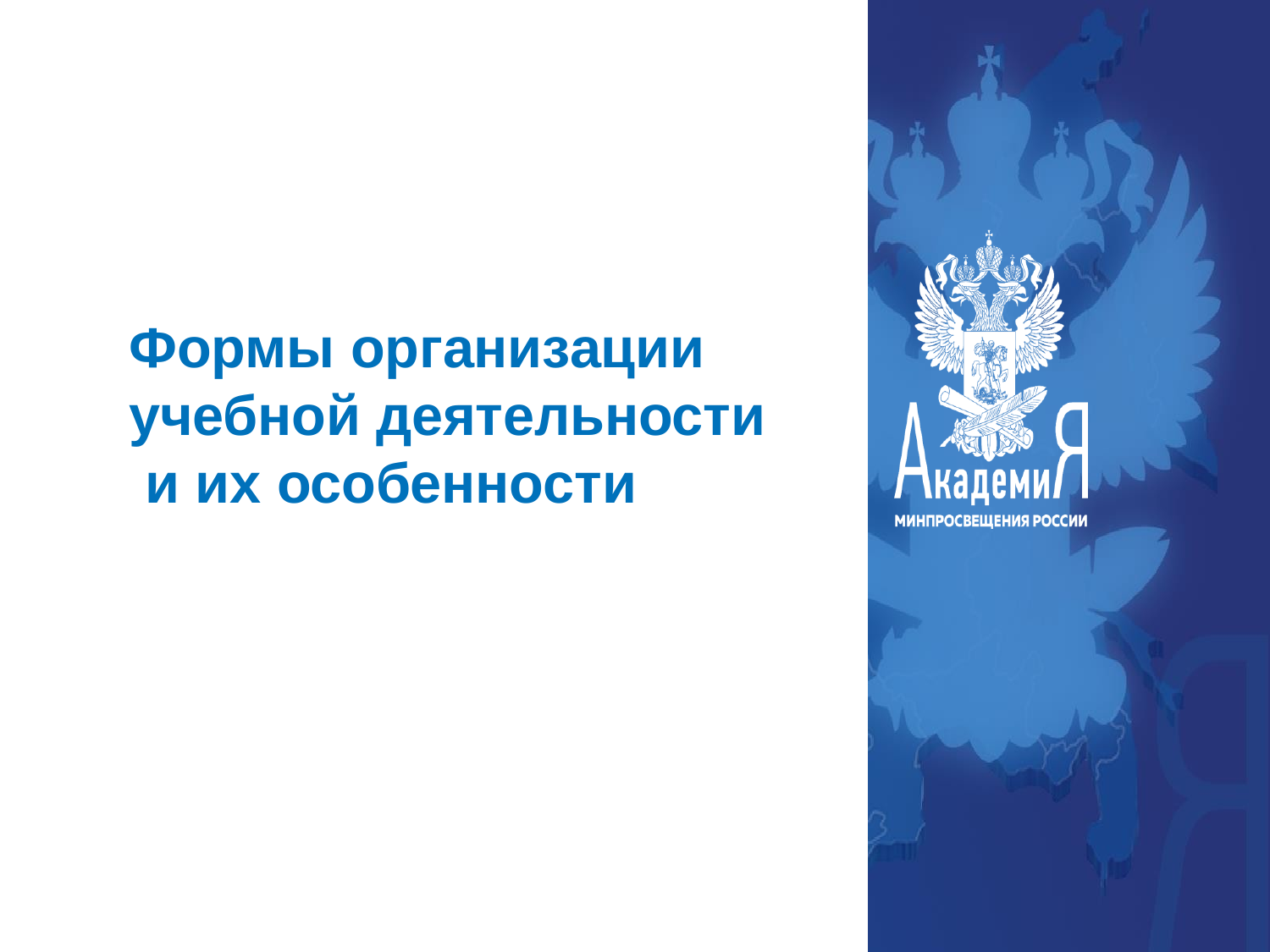

# Формы организации  учебной деятельности  и их особенности